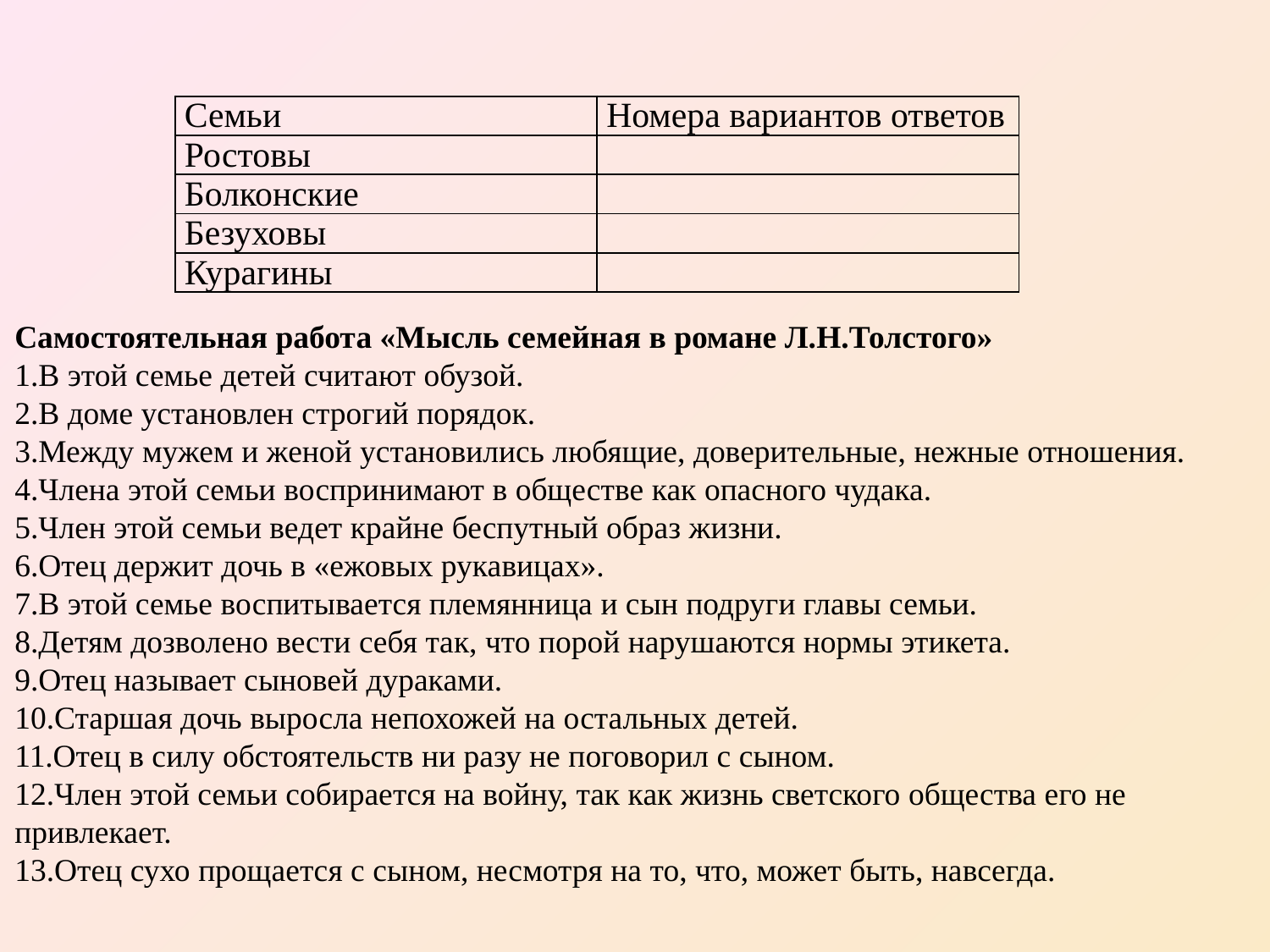

| Семьи | Номера вариантов ответов |
| --- | --- |
| Ростовы |  |
| Болконские |  |
| Безуховы |  |
| Курагины |  |
Самостоятельная работа «Мысль семейная в романе Л.Н.Толстого»
В этой семье детей считают обузой.
В доме установлен строгий порядок.
Между мужем и женой установились любящие, доверительные, нежные отношения.
Члена этой семьи воспринимают в обществе как опасного чудака.
Член этой семьи ведет крайне беспутный образ жизни.
Отец держит дочь в «ежовых рукавицах».
В этой семье воспитывается племянница и сын подруги главы семьи.
Детям дозволено вести себя так, что порой нарушаются нормы этикета.
Отец называет сыновей дураками.
Старшая дочь выросла непохожей на остальных детей.
Отец в силу обстоятельств ни разу не поговорил с сыном.
Член этой семьи собирается на войну, так как жизнь светского общества его не привлекает.
Отец сухо прощается с сыном, несмотря на то, что, может быть, навсегда.